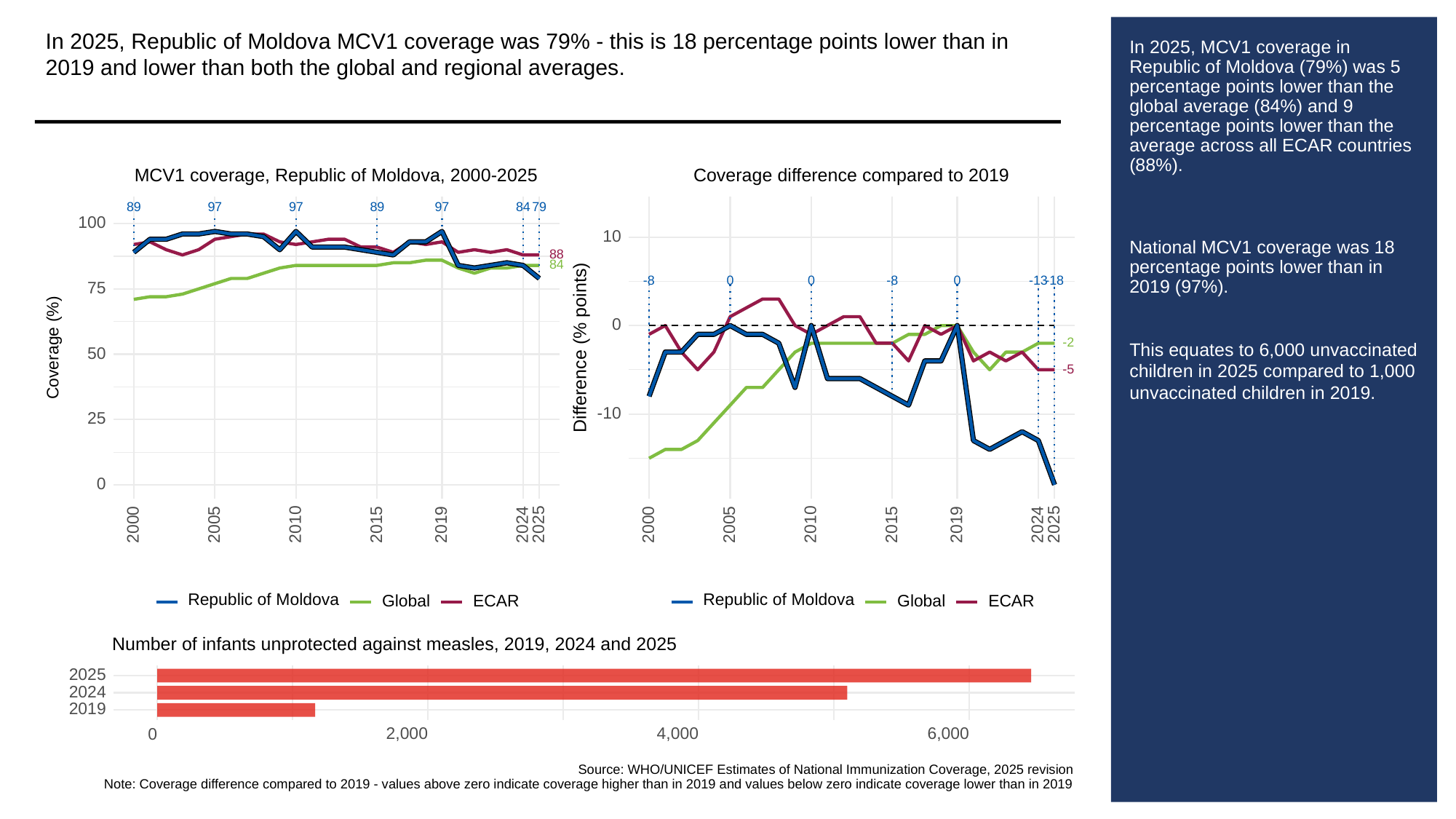

In 2025, Republic of Moldova MCV1 coverage was 79% - this is 18 percentage points lower than in 2019 and lower than both the global and regional averages.
# In 2025, MCV1 coverage in Republic of Moldova (79%) was 5 percentage points lower than the global average (84%) and 9 percentage points lower than the average across all ECAR countries (88%).

National MCV1 coverage was 18 percentage points lower than in 2019 (97%).

This equates to 6,000 unvaccinated children in 2025 compared to 1,000 unvaccinated children in 2019.

MCV1 coverage, Republic of Moldova, 2000-2025
Coverage difference compared to 2019

89
97
97
89
97
84
79
100

10

88

84
-13
-8
0
0
-8
0
-18

75

0

-2
Difference (% points)
Coverage (%)
50

-5

-10
25

0

2000
2005
2010
2015
2019
2024
2025
2000
2005
2010
2015
2019
2024
2025
Republic of Moldova
Republic of Moldova
Global
ECAR
Global
ECAR

Number of infants unprotected against measles, 2019, 2024 and 2025

2025

2024

2019

2,000
4,000
6,000
0
Source: WHO/UNICEF Estimates of National Immunization Coverage, 2025 revision
Note: Coverage difference compared to 2019 - values above zero indicate coverage higher than in 2019 and values below zero indicate coverage lower than in 2019